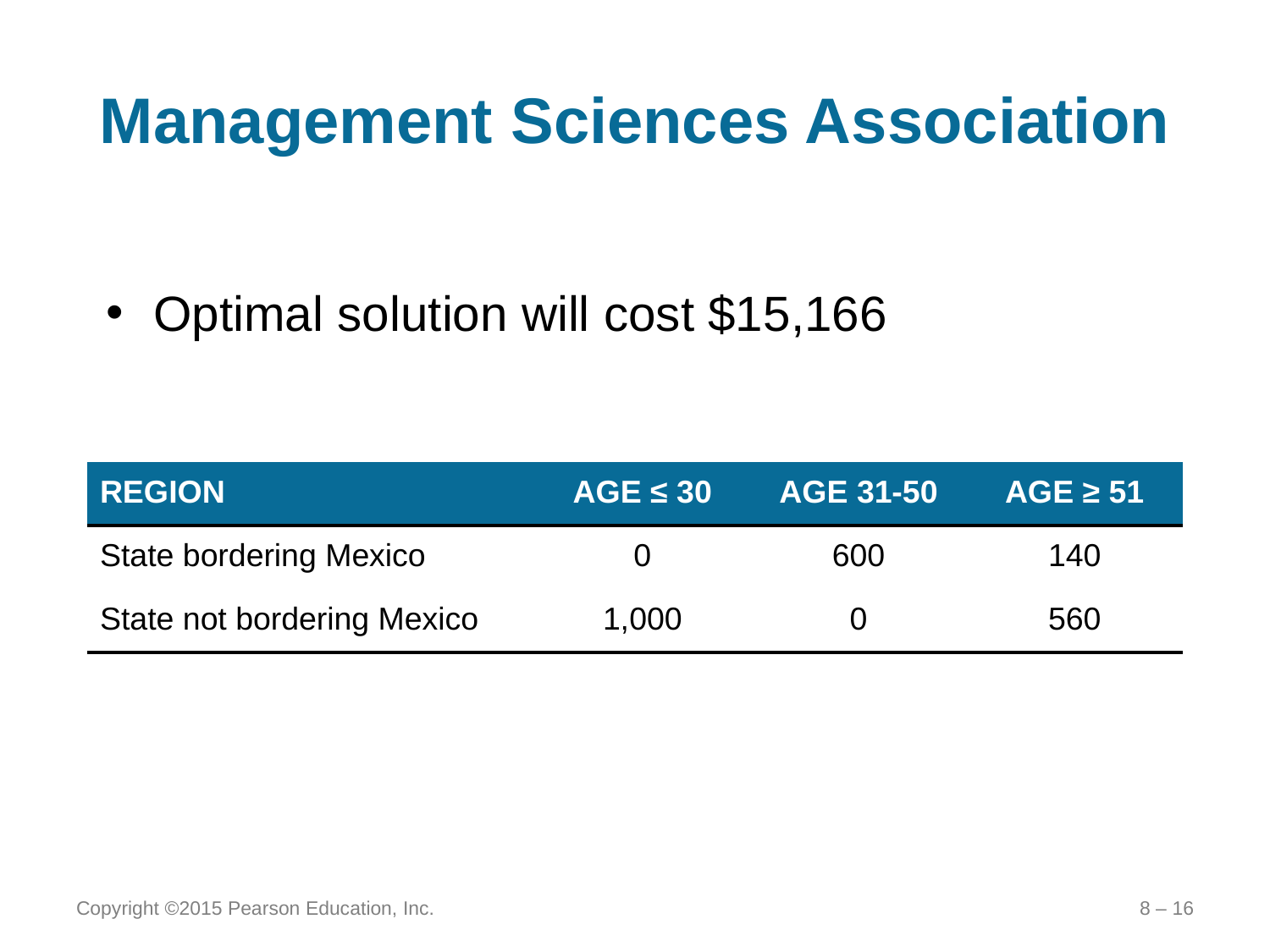

# Management Sciences Association
Optimal solution will cost $15,166
| REGION | AGE ≤ 30 | AGE 31-50 | AGE ≥ 51 |
| --- | --- | --- | --- |
| State bordering Mexico | 0 | 600 | 140 |
| State not bordering Mexico | 1,000 | 0 | 560 |
Copyright ©2015 Pearson Education, Inc.
8 – 16